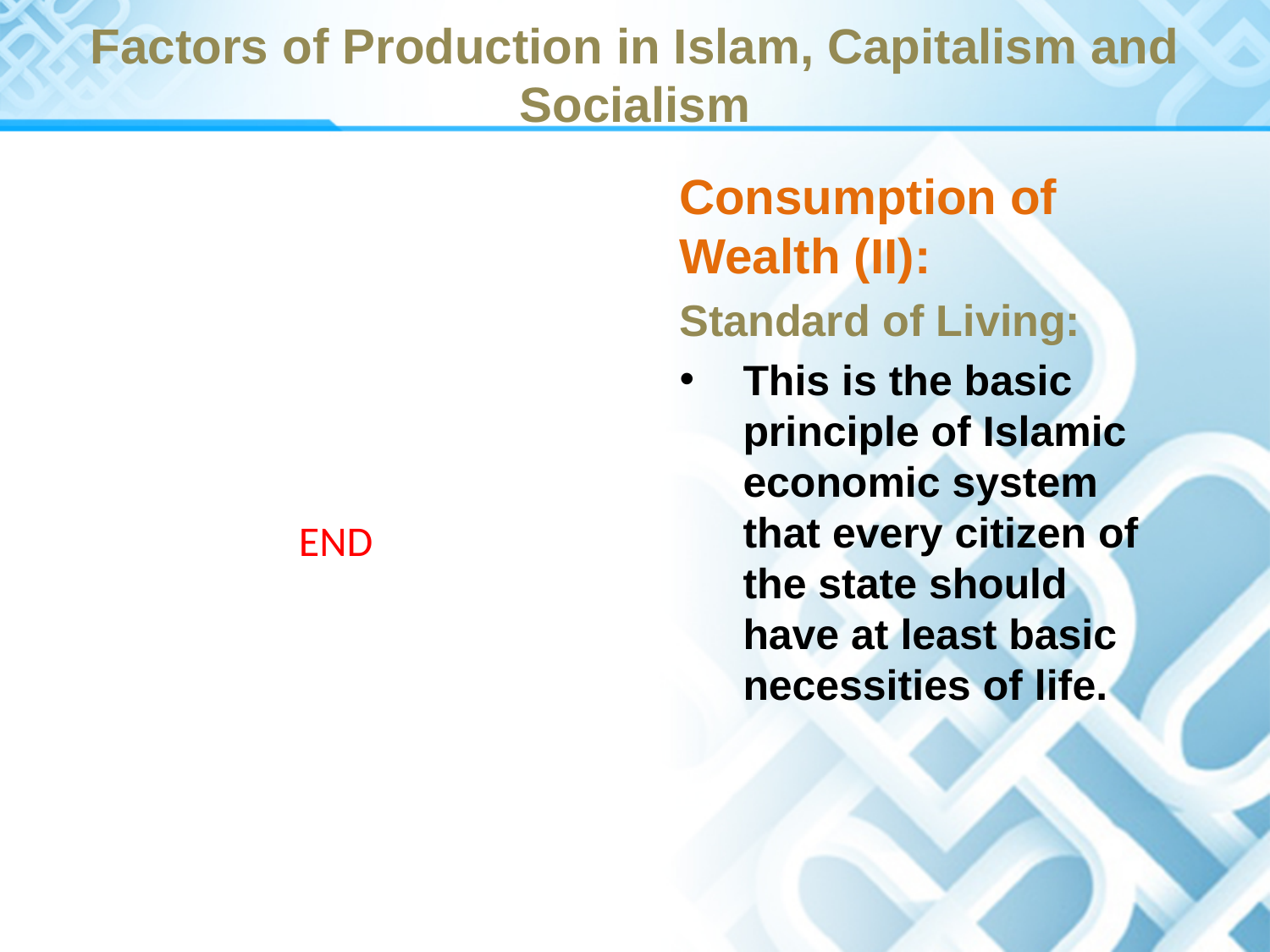

Factors of Production in Islam, Capitalism and Socialism
Consumption of Wealth (II):
Standard of Living:
This is the basic principle of Islamic economic system that every citizen of the state should have at least basic necessities of life.
END